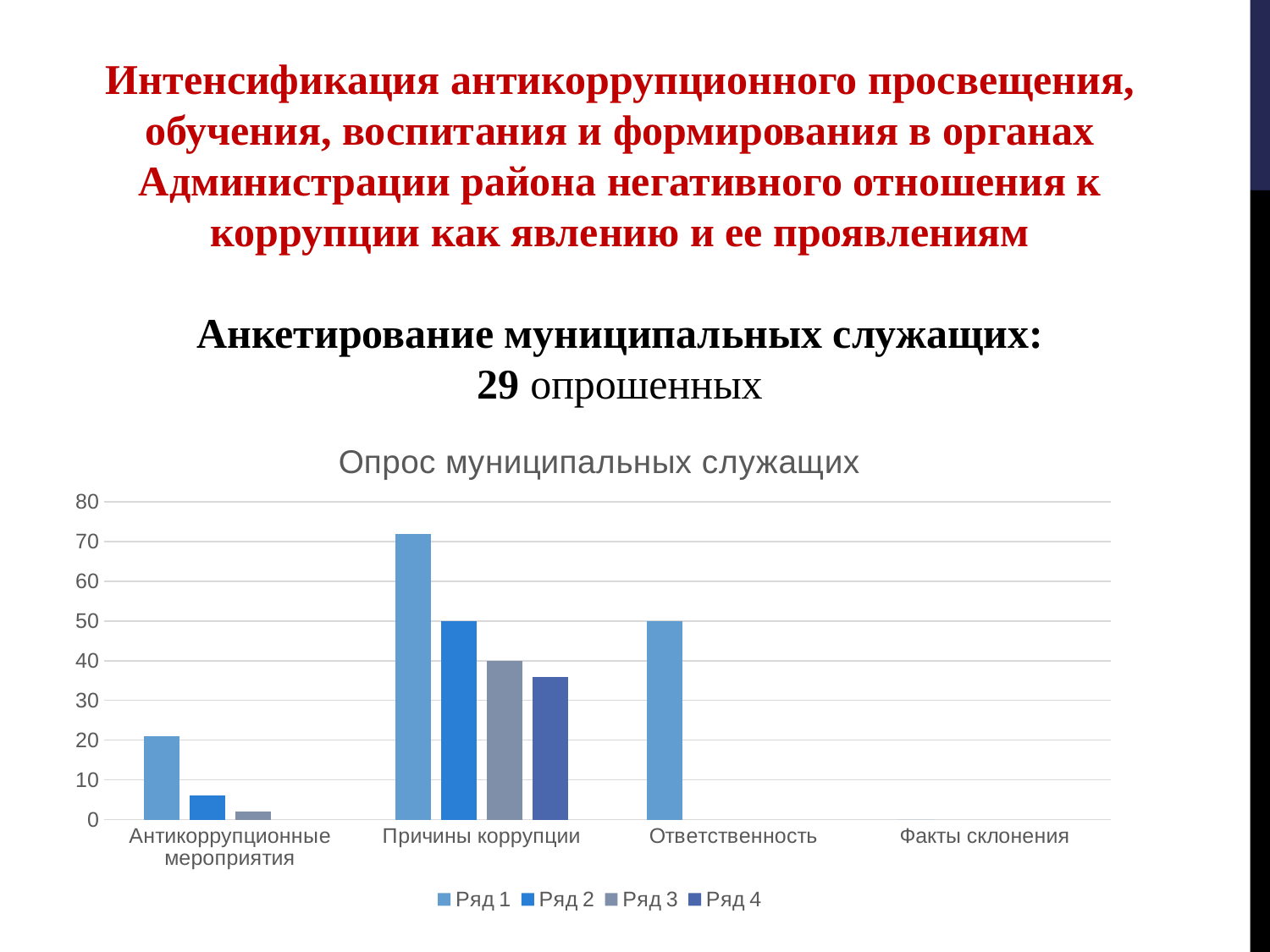

Интенсификация антикоррупционного просвещения, обучения, воспитания и формирования в органах Администрации района негативного отношения к коррупции как явлению и ее проявлениям

Анкетирование муниципальных служащих:
29 опрошенных

### Chart: Опрос муниципальных служащих

| Category | Ряд 1 | Ряд 2 | Ряд 3 | Ряд 4 |
|---|---|---|---|---|
| Антикоррупционные мероприятия | 21.0 | 6.0 | 2.0 | None |
| Причины коррупции | 72.0 | 50.0 | 40.0 | 36.0 |
| Ответственность | 50.0 | None | None | None |
| Факты склонения | 0.0 | None | None | None |